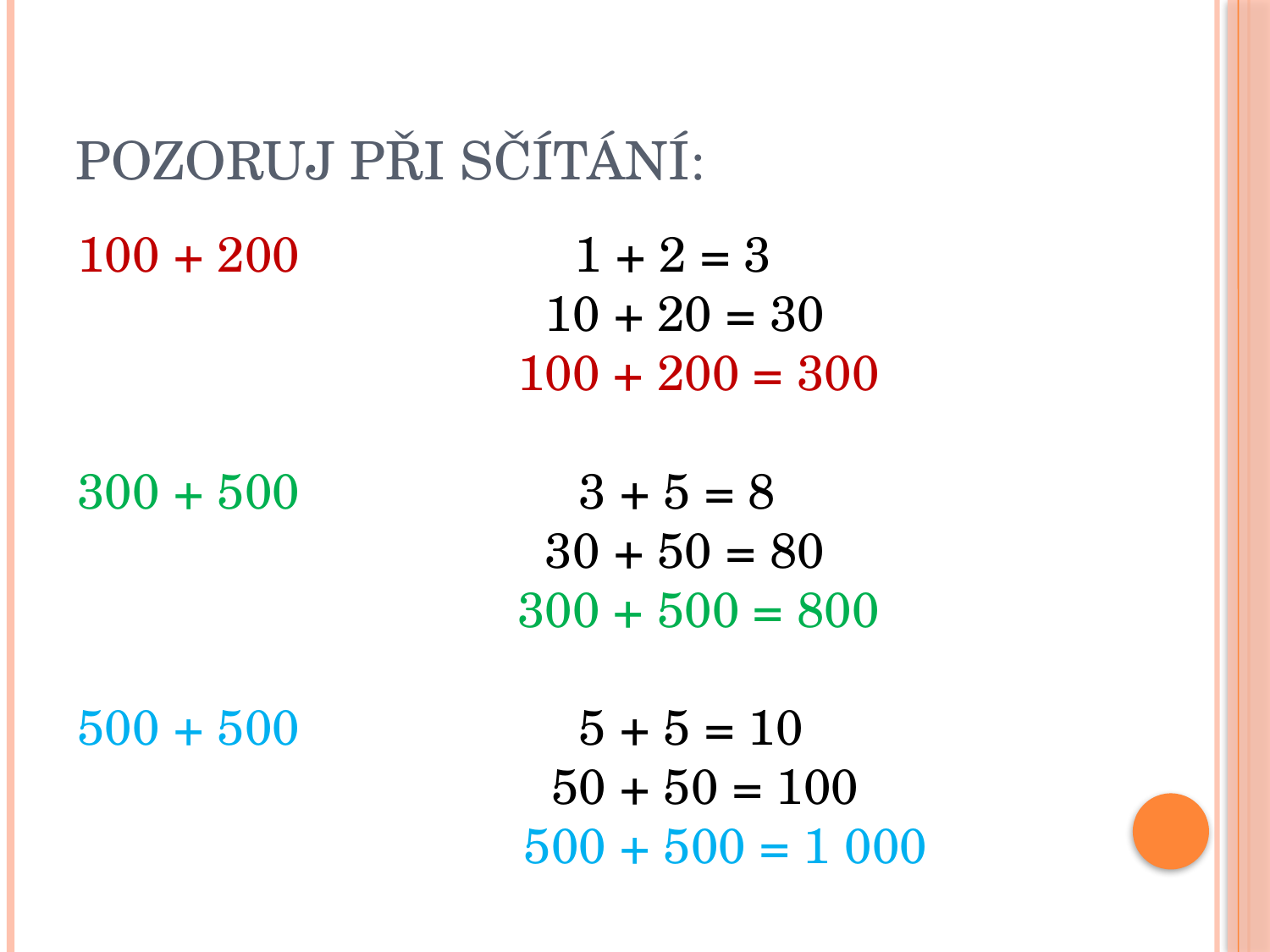

# Pozoruj při sčítání:
100 + 200                    1 + 2 = 3
                                  10 + 20 = 30
                                100 + 200 = 300

300 + 500	                  3 + 5 = 8
                                  30 + 50 = 80
                                300 + 500 = 800

500 + 500	                  5 + 5 = 10
 		                50 + 50 = 100
		              500 + 500 = 1 000